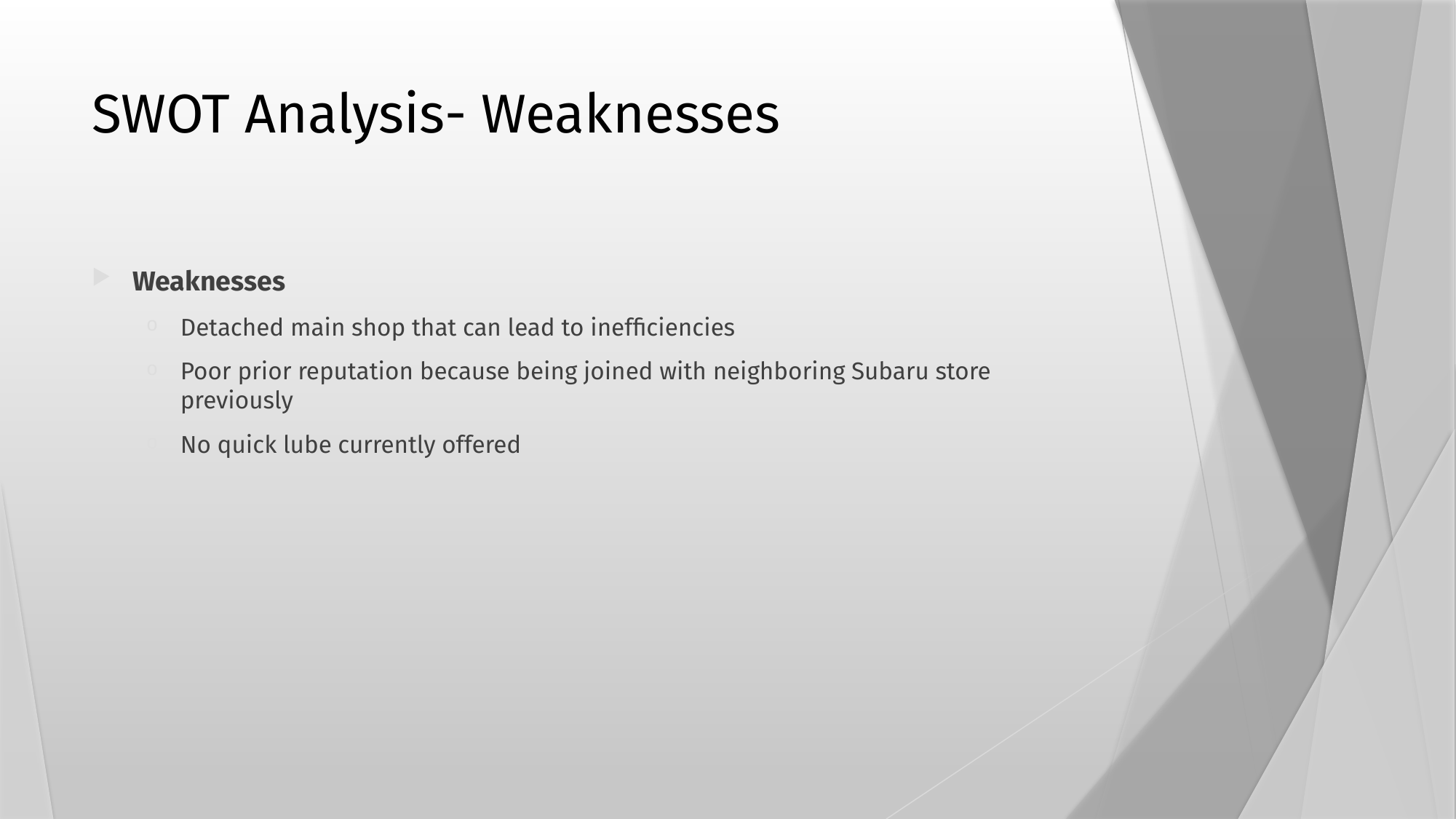

# SWOT Analysis- Weaknesses
Weaknesses
Detached main shop that can lead to inefficiencies
Poor prior reputation because being joined with neighboring Subaru store previously
No quick lube currently offered